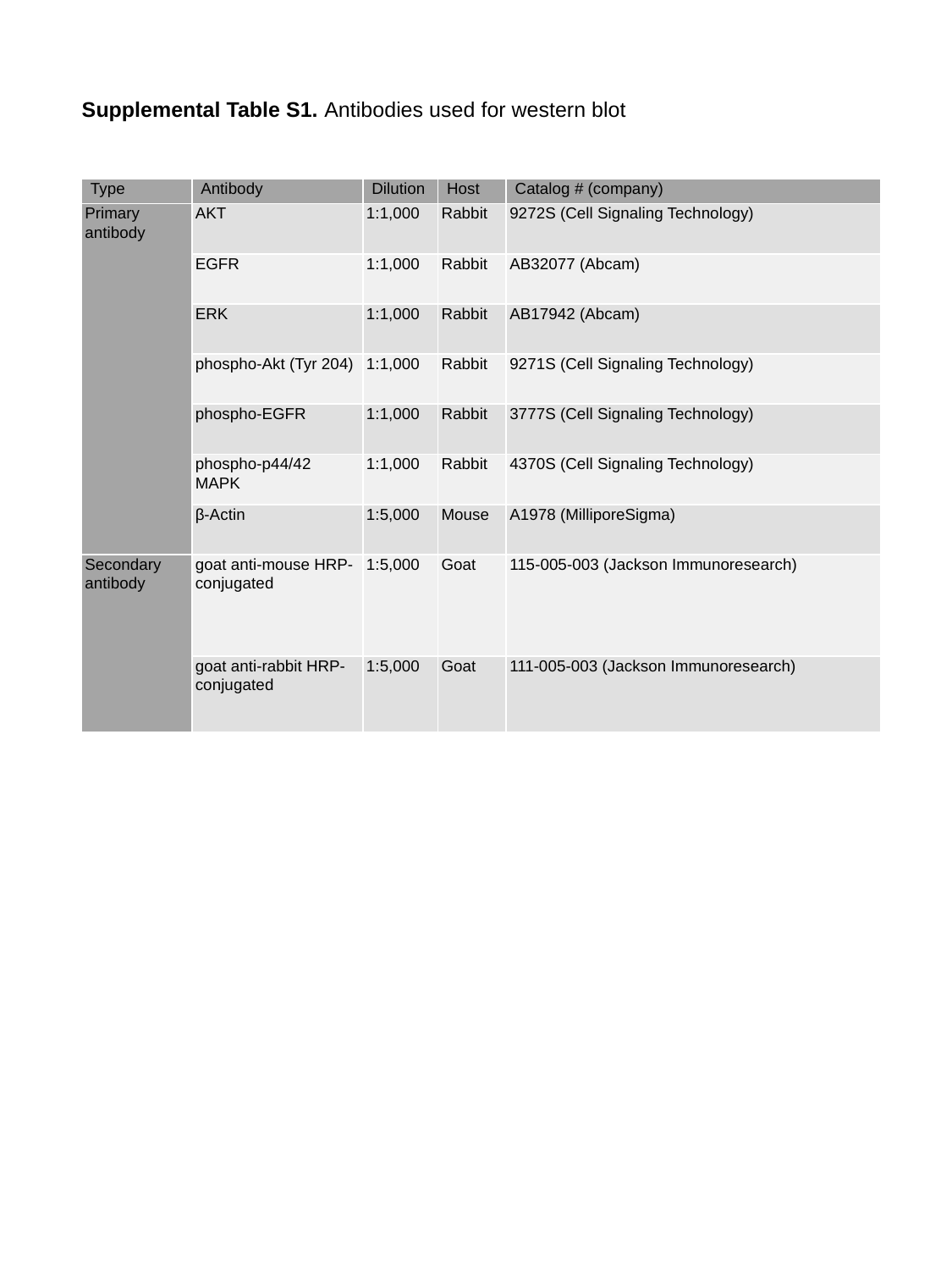

Supplemental Table S1. Antibodies used for western blot

IF: immunofluorescence, WB: western blotting
| Type | Antibody | Dilution | Host | Catalog # (company) |
| --- | --- | --- | --- | --- |
| Primary antibody | AKT | 1:1,000 | Rabbit | 9272S (Cell Signaling Technology) |
|  | EGFR | 1:1,000 | Rabbit | AB32077 (Abcam) |
|  | ERK | 1:1,000 | Rabbit | AB17942 (Abcam) |
|  | phospho-Akt (Tyr 204) | 1:1,000 | Rabbit | 9271S (Cell Signaling Technology) |
|  | phospho-EGFR | 1:1,000 | Rabbit | 3777S (Cell Signaling Technology) |
|  | phospho-p44/42 MAPK | 1:1,000 | Rabbit | 4370S (Cell Signaling Technology) |
|  | β-Actin | 1:5,000 | Mouse | A1978 (MilliporeSigma) |
| Secondary antibody | goat anti-mouse HRP-conjugated | 1:5,000 | Goat | 115-005-003 (Jackson Immunoresearch) |
|  | goat anti-rabbit HRP-conjugated | 1:5,000 | Goat | 111-005-003 (Jackson Immunoresearch) |